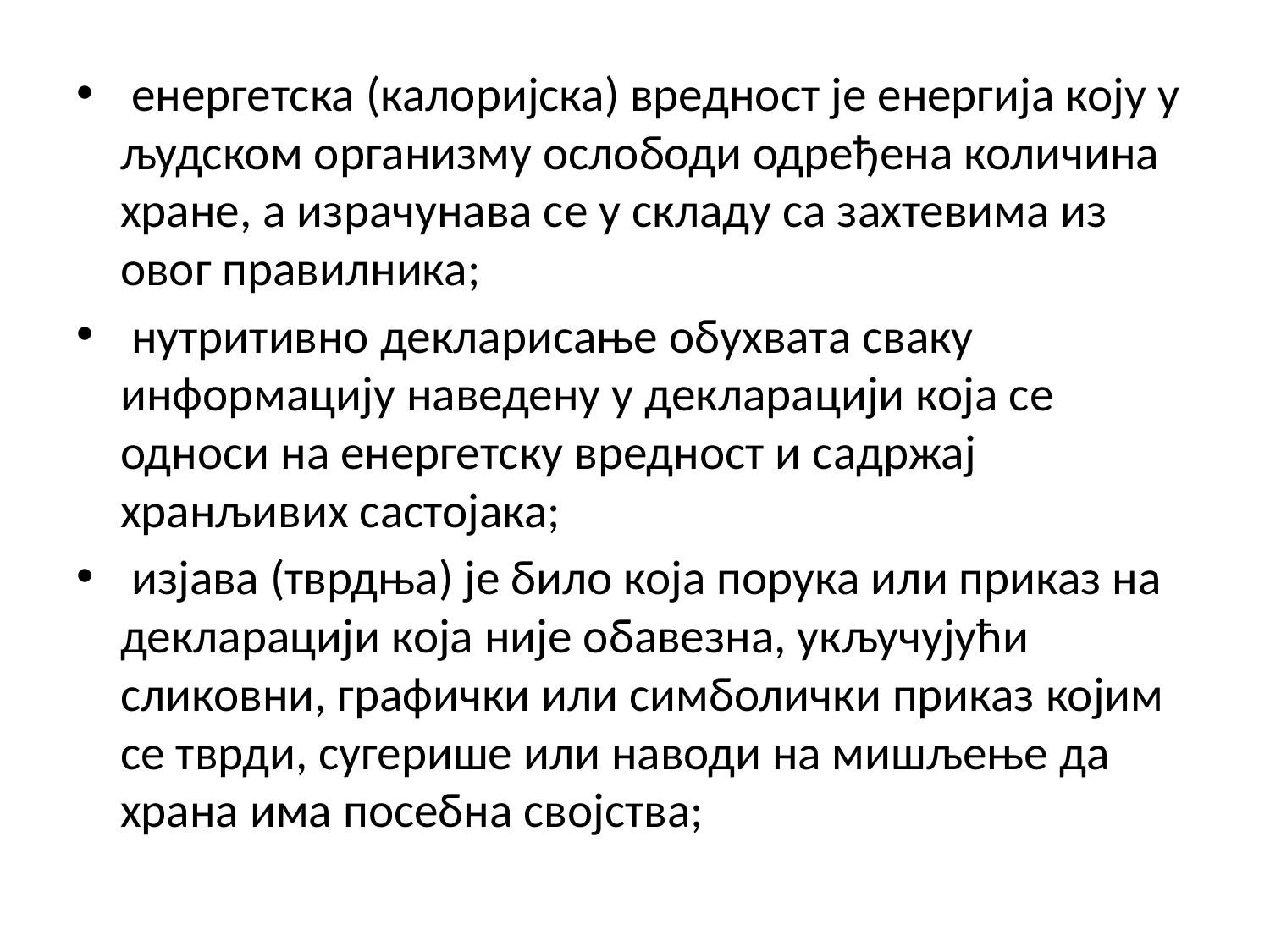

енергетска (калоријска) вредност је енергија коју у људском организму ослободи одређена количина хране, а израчунава се у складу са захтевима из овог правилника;
 нутритивно декларисање обухвата сваку информацију наведену у декларацији која се односи на енергетску вредност и садржај хранљивих састојака;
 изјава (тврдња) је било која порука или приказ на декларацији која није обавезна, укључујући сликовни, графички или симболички приказ којим се тврди, сугерише или наводи на мишљење да храна има посебна својства;